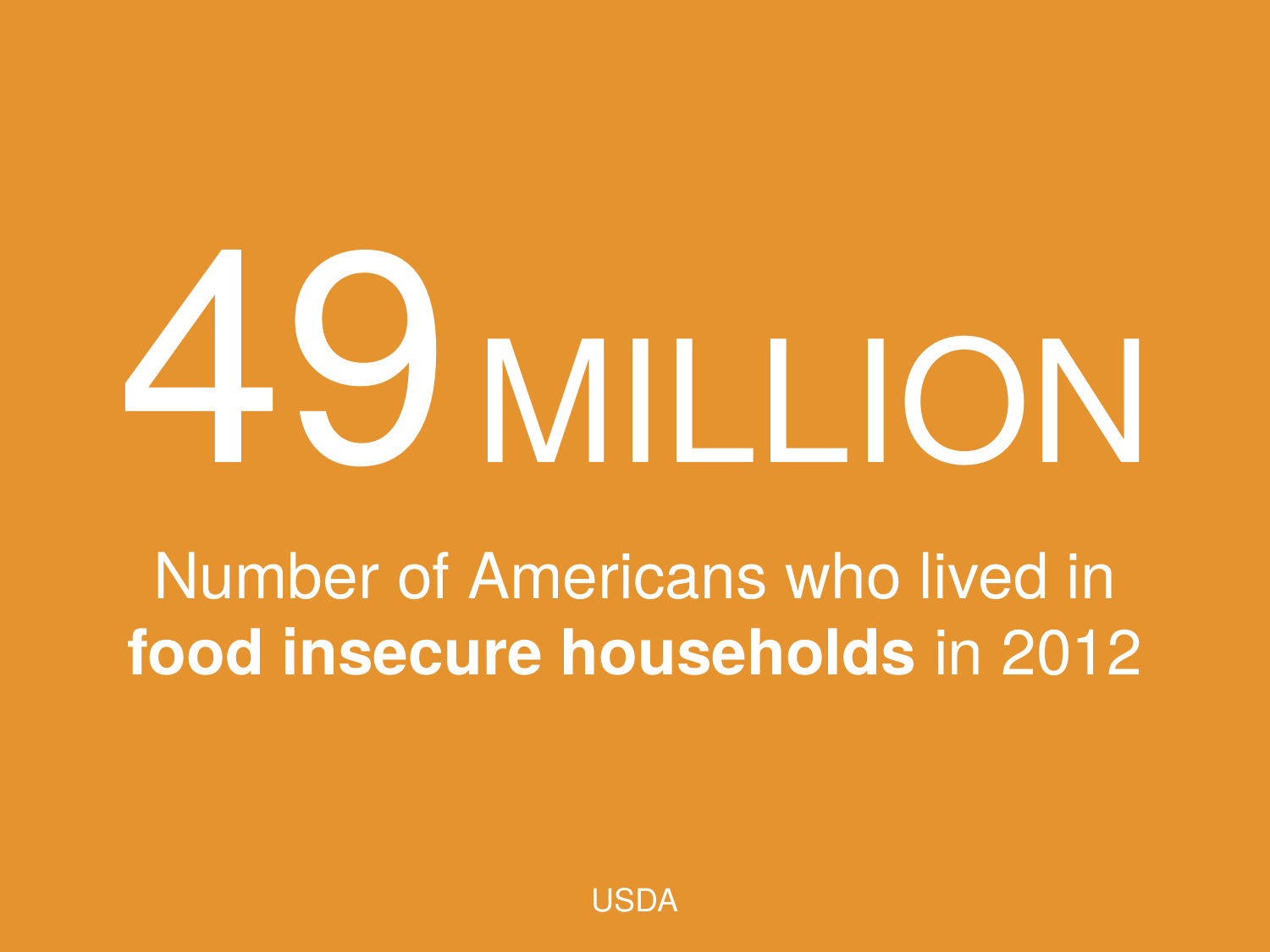

49 MILLION
# Number of Americans who lived in food insecure households in 2012
USDA